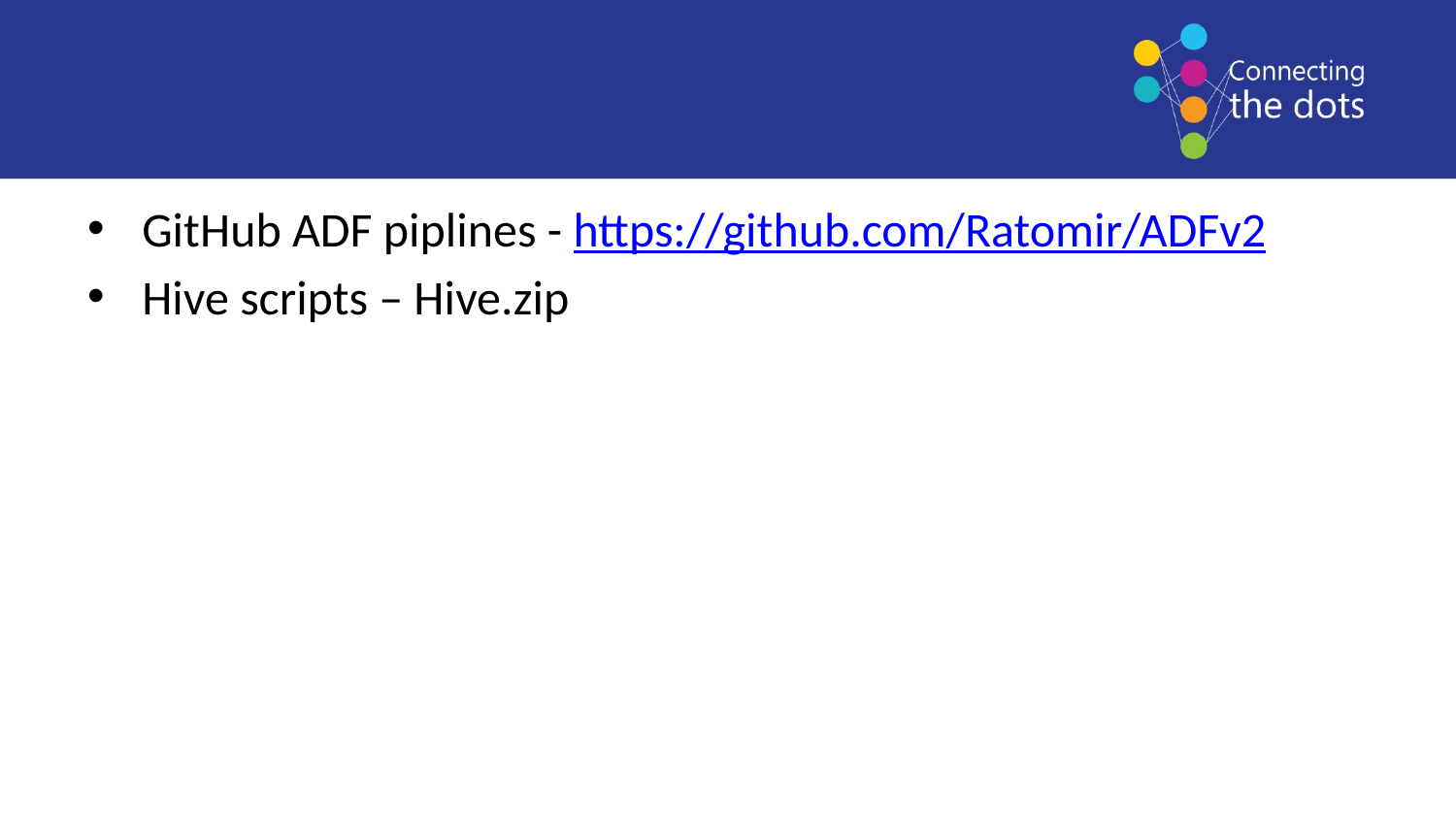

#
GitHub ADF piplines - https://github.com/Ratomir/ADFv2
Hive scripts – Hive.zip